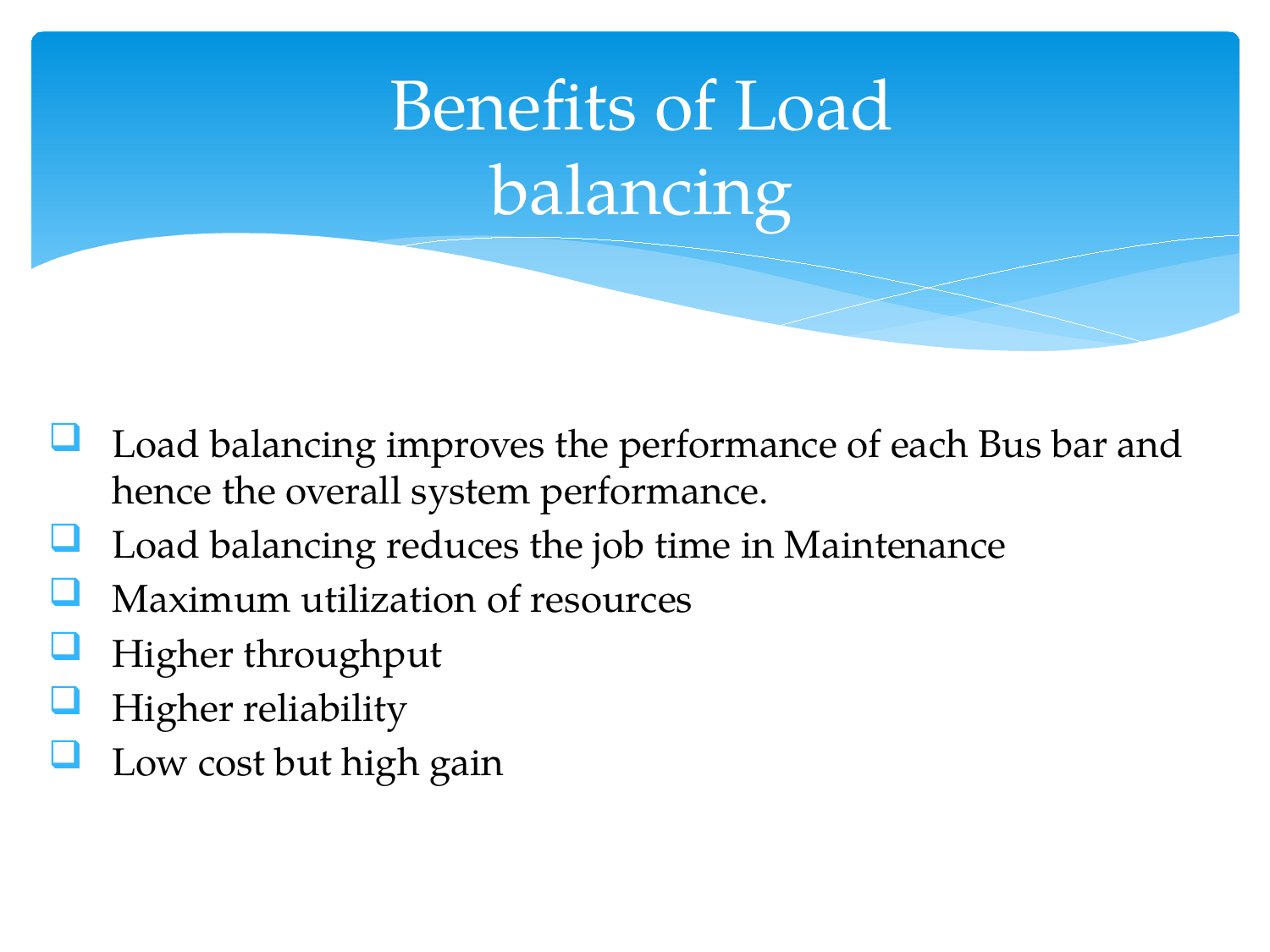

Benefits of Load balancing
Load balancing improves the performance of each Bus bar and hence the overall system performance.
Load balancing reduces the job time in Maintenance
Maximum utilization of resources
Higher throughput
Higher reliability
Low cost but high gain